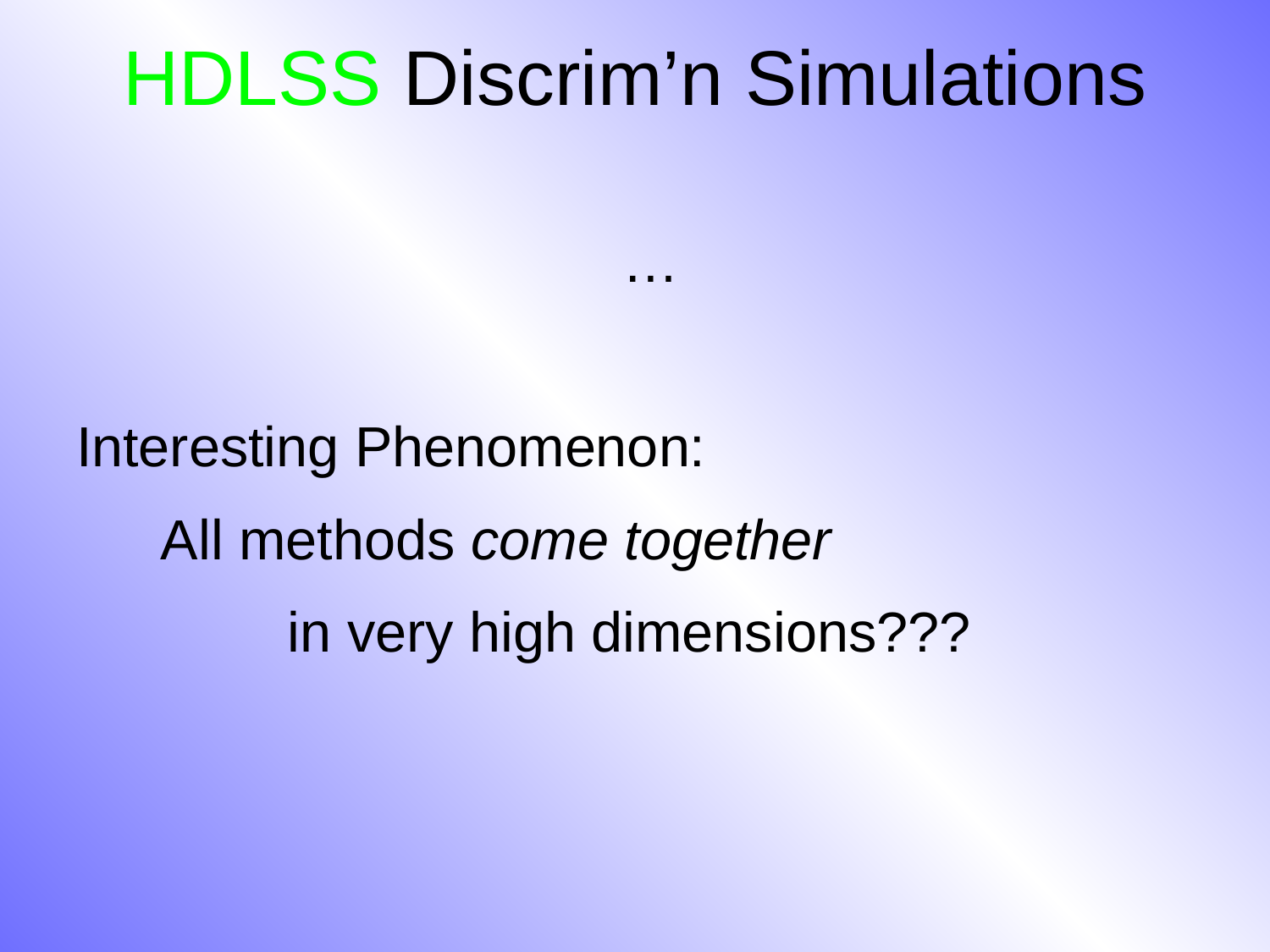

# HDLSS Discrim’n Simulations

…

Interesting Phenomenon:
	All methods come together
		in very high dimensions???